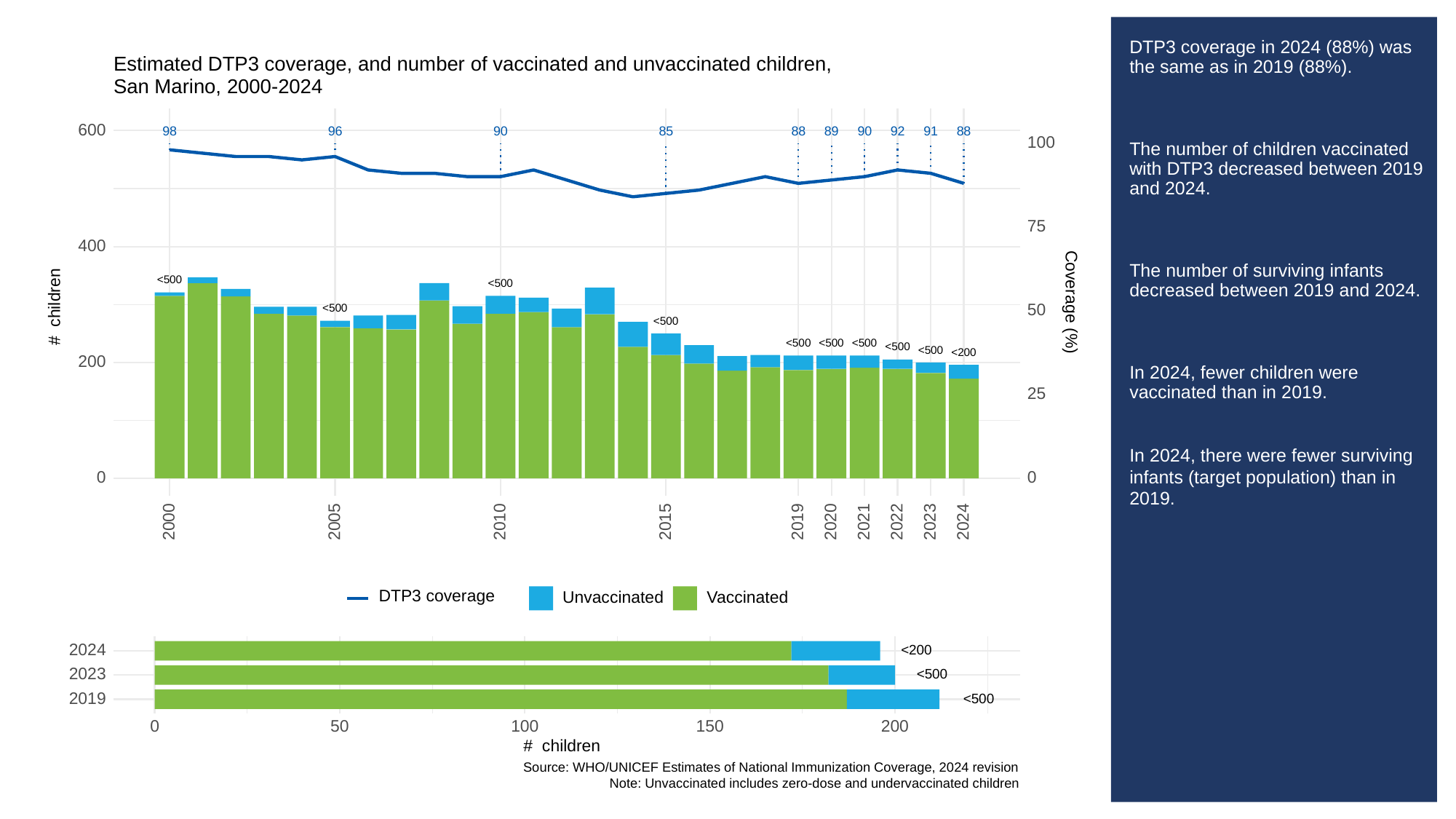

# DTP3 coverage in 2024 (88%) was the same as in 2019 (88%).

The number of children vaccinated with DTP3 decreased between 2019 and 2024.

The number of surviving infants decreased between 2019 and 2024.

In 2024, fewer children were vaccinated than in 2019.

In 2024, there were fewer surviving infants (target population) than in 2019.

Estimated DTP3 coverage, and number of vaccinated and unvaccinated children,
San Marino, 2000-2024

600
98
96
90
85
88
89
90
92
91
88

100

75
400

<500

<500

Coverage (%)

#  children

<500
50

<500

<500
<500
<500
<500

<500

<200

200

25

0
0

2023
2000
2005
2010
2015
2019
2020
2021
2022
2024

DTP3 coverage
Unvaccinated
Vaccinated

2024
<200

2023
<500

2019
<500

0
50
100
150
200
#  children
Source: WHO/UNICEF Estimates of National Immunization Coverage, 2024 revision
Note: Unvaccinated includes zero-dose and undervaccinated children